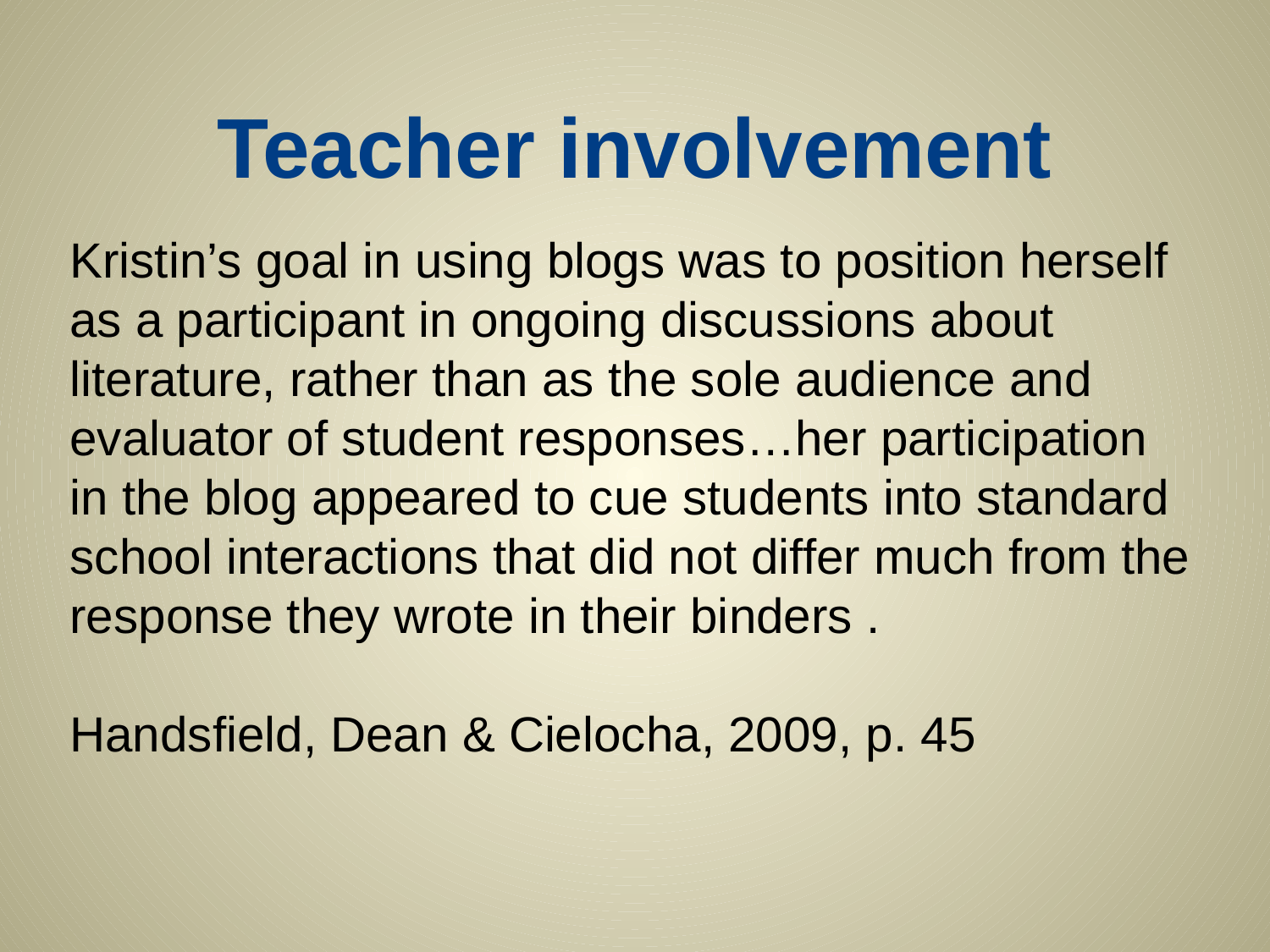

# Teacher involvement
Kristin’s goal in using blogs was to position herself as a participant in ongoing discussions about literature, rather than as the sole audience and evaluator of student responses…her participation in the blog appeared to cue students into standard school interactions that did not differ much from the response they wrote in their binders .

Handsfield, Dean & Cielocha, 2009, p. 45